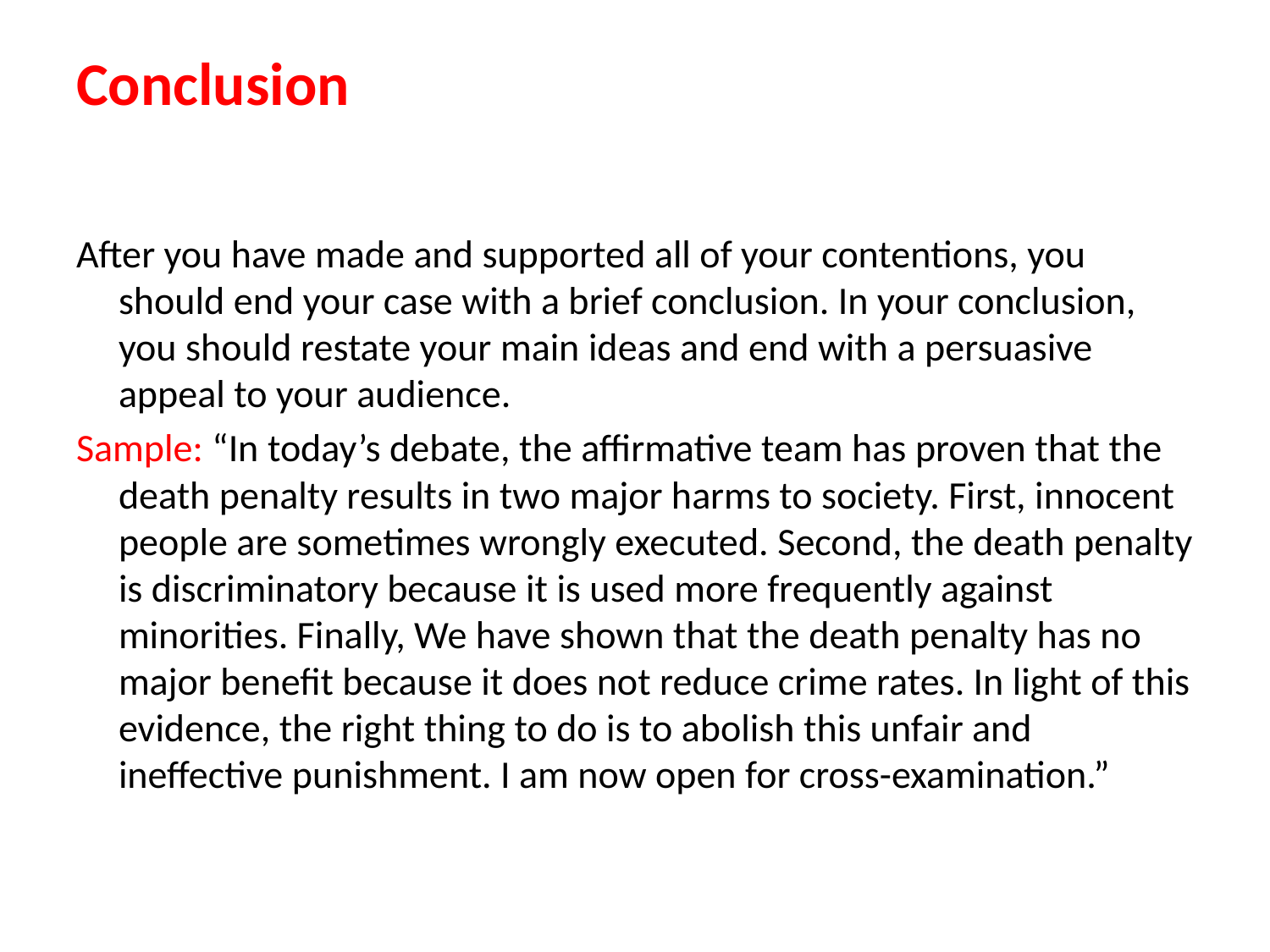

# Conclusion
After you have made and supported all of your contentions, you should end your case with a brief conclusion. In your conclusion, you should restate your main ideas and end with a persuasive appeal to your audience.
Sample: “In today’s debate, the affirmative team has proven that the death penalty results in two major harms to society. First, innocent people are sometimes wrongly executed. Second, the death penalty is discriminatory because it is used more frequently against minorities. Finally, We have shown that the death penalty has no major benefit because it does not reduce crime rates. In light of this evidence, the right thing to do is to abolish this unfair and ineffective punishment. I am now open for cross-examination.”